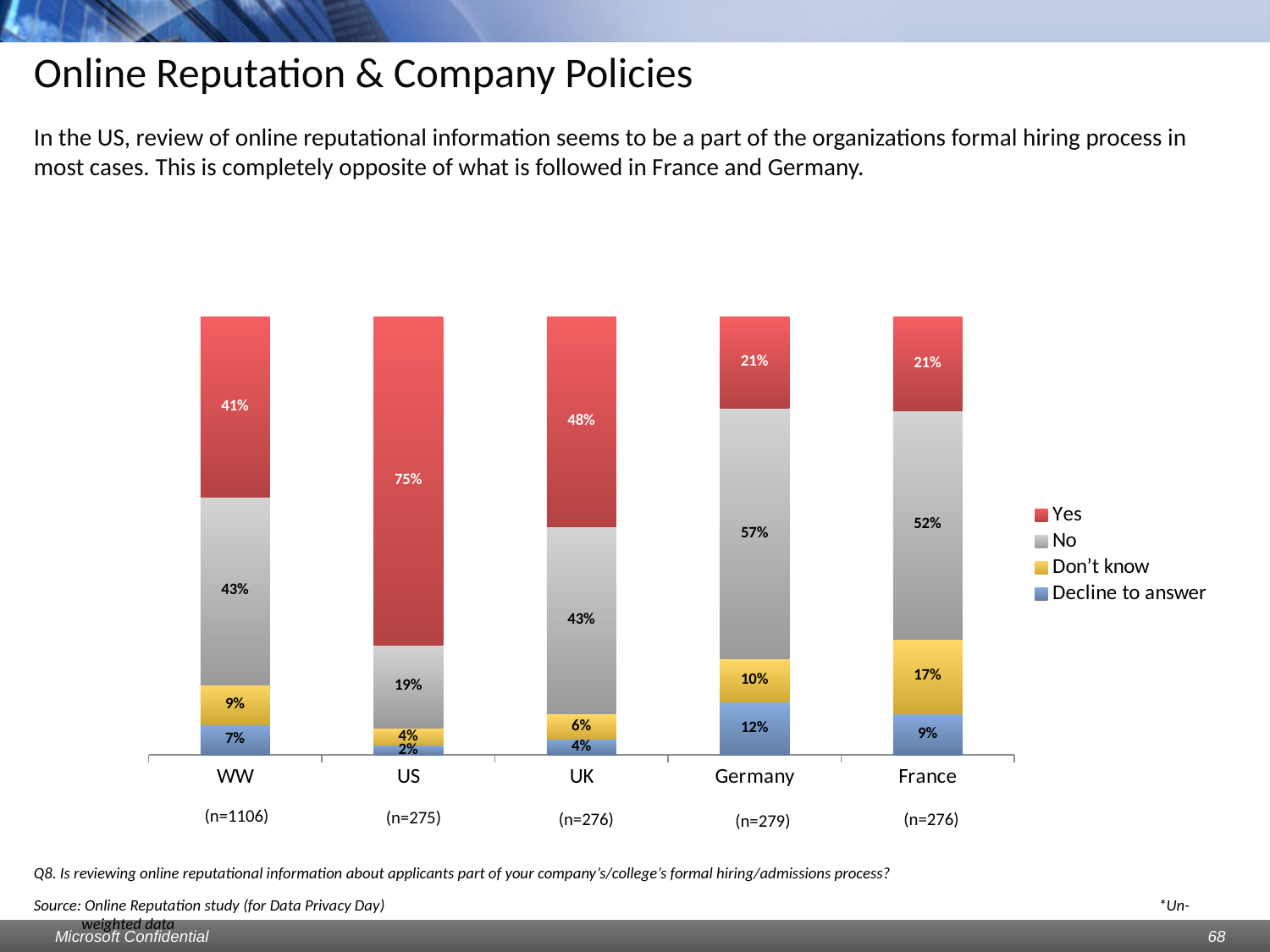

# Online Reputation & Company Policies
In the US, review of online reputational information seems to be a part of the organizations formal hiring process in most cases. This is completely opposite of what is followed in France and Germany.

### Chart

| Category | Decline to answer | Don’t know | No | Yes |
|---|---|---|---|---|
| WW | 0.06871609403255043 | 0.09132007233273057 | 0.42857142857142855 | 0.4113924050632928 |
| US | 0.021818181818181803 | 0.04000000000000002 | 0.18909090909090998 | 0.749090909090909 |
| UK | 0.03623188405797109 | 0.057971014492753624 | 0.42753623188406076 | 0.47826086956521946 |
| Germany | 0.12186379928315473 | 0.09677419354838725 | 0.5734767025089605 | 0.20788530465949914 |
| France | 0.09420289855072472 | 0.1702898550724652 | 0.5217391304347868 | 0.21376811594203032 |
(n=1106)
(n=275)
(n=276)
(n=276)
(n=279)
Q8. Is reviewing online reputational information about applicants part of your company’s/college’s formal hiring/admissions process?
Source: Online Reputation study (for Data Privacy Day) 						                 *Un-weighted data